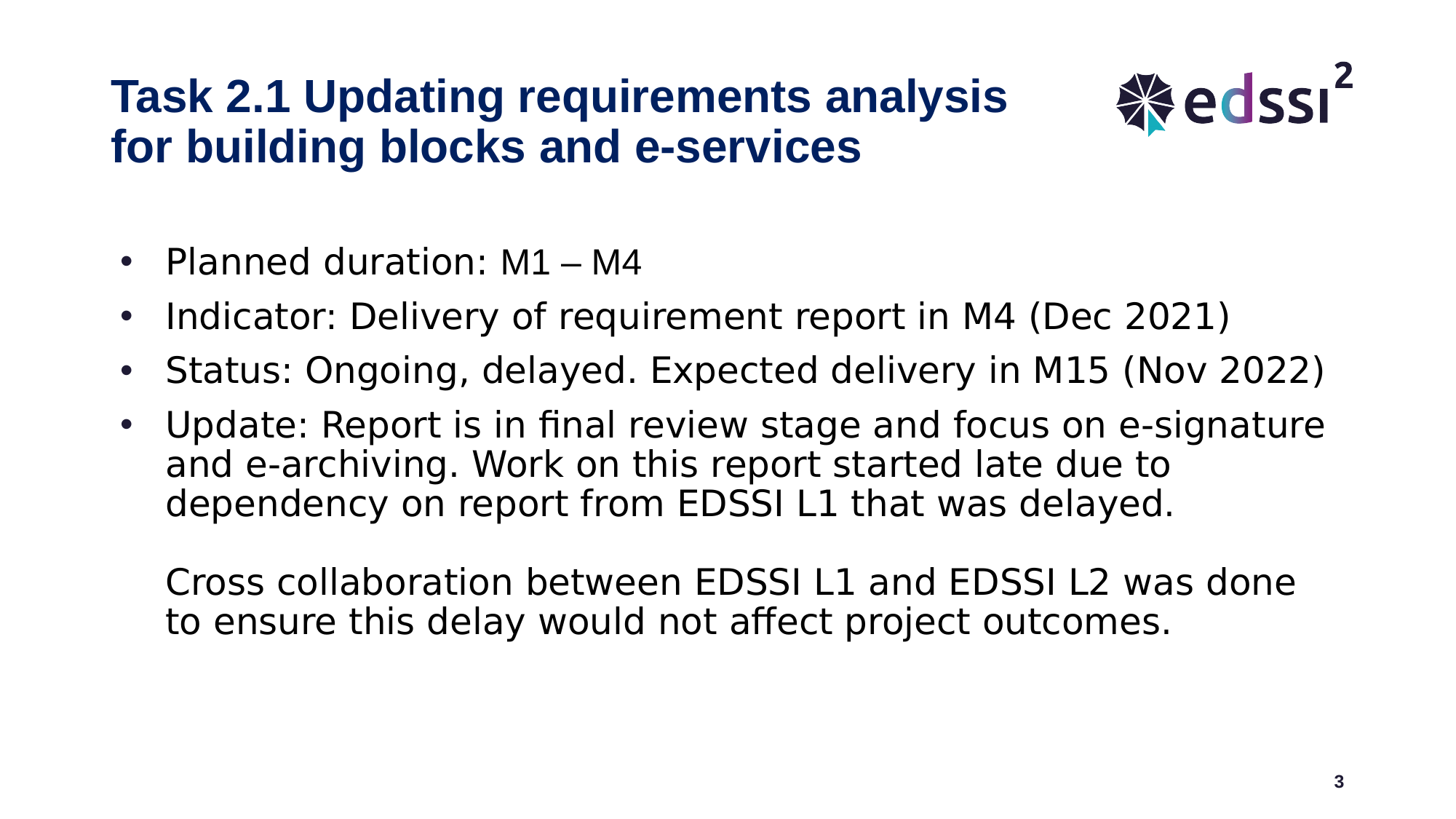

# Task 2.1 Updating requirements analysis for building blocks and e-services
Planned duration: M1 – M4
Indicator: Delivery of requirement report in M4 (Dec 2021)
Status: Ongoing, delayed. Expected delivery in M15 (Nov 2022)
Update: Report is in final review stage and focus on e-signature and e-archiving. Work on this report started late due to dependency on report from EDSSI L1 that was delayed.
Cross collaboration between EDSSI L1 and EDSSI L2 was done to ensure this delay would not affect project outcomes.

3